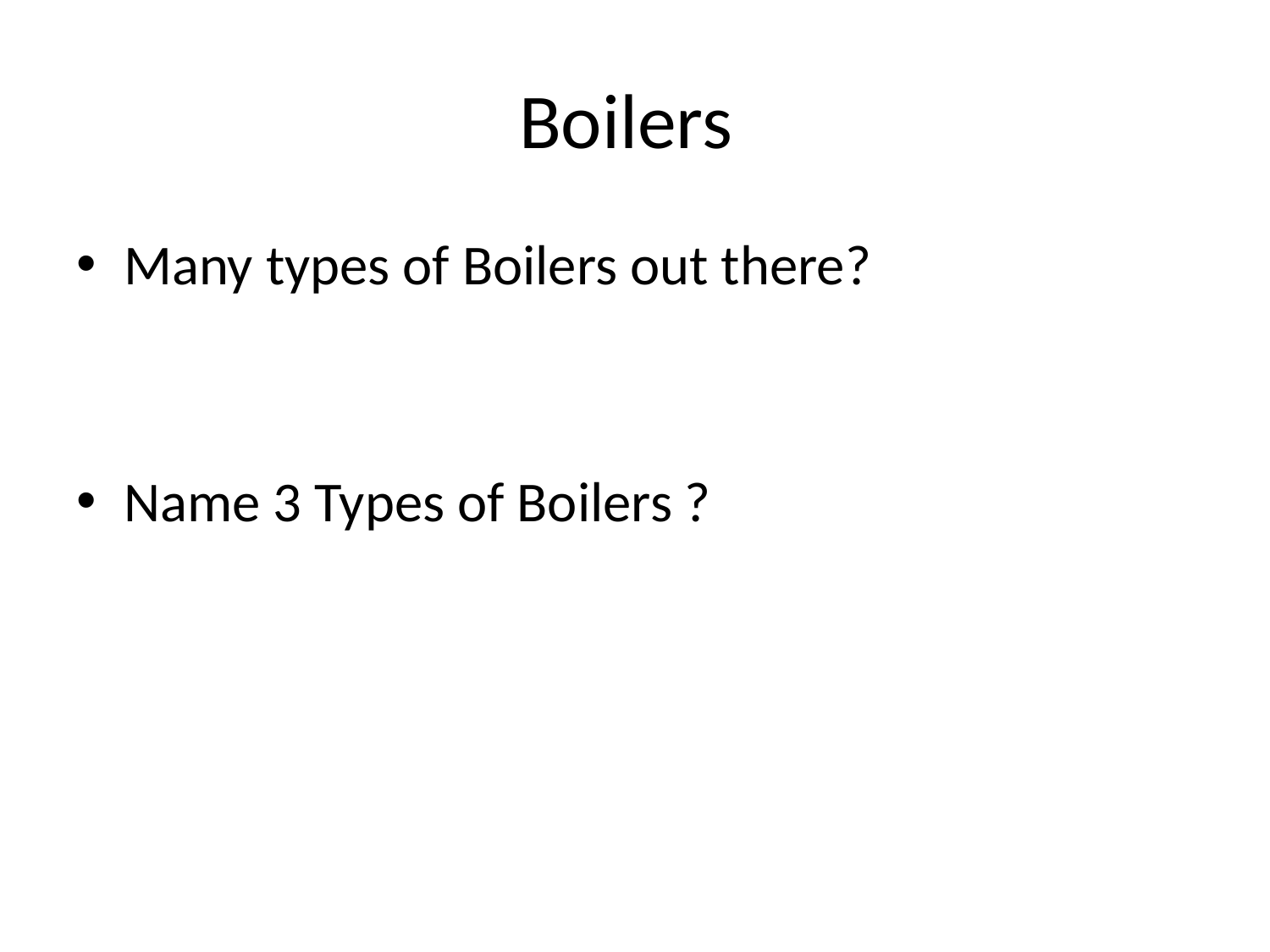

# Boilers
Many types of Boilers out there?

Name 3 Types of Boilers ?